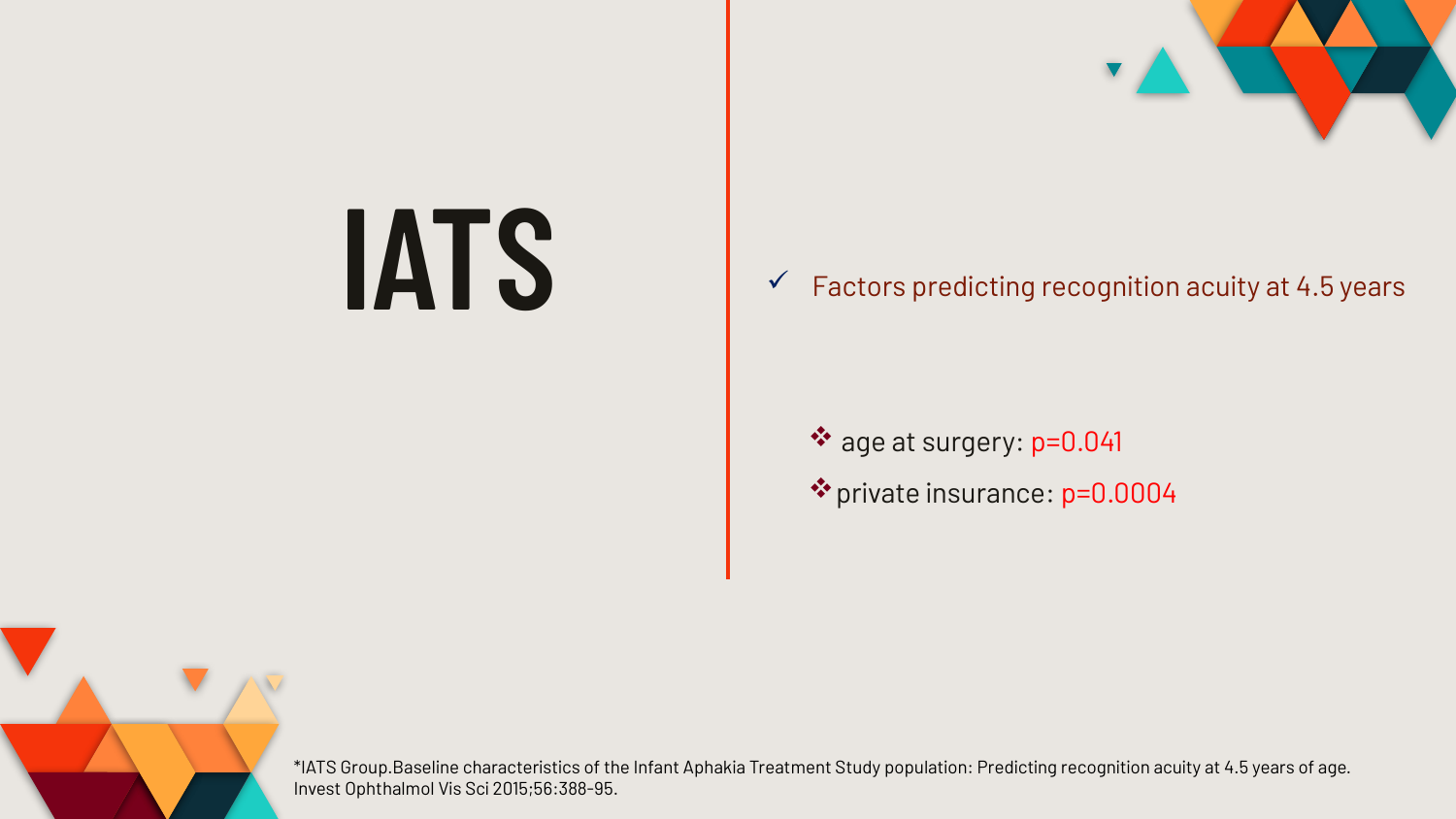

# IATS
Factors predicting recognition acuity at 4.5 years
 age at surgery: p=0.041
private insurance: p=0.0004

*IATS Group.Baseline characteristics of the Infant Aphakia Treatment Study population: Predicting recognition acuity at 4.5 years of age.
Invest Ophthalmol Vis Sci 2015;56:388-95.